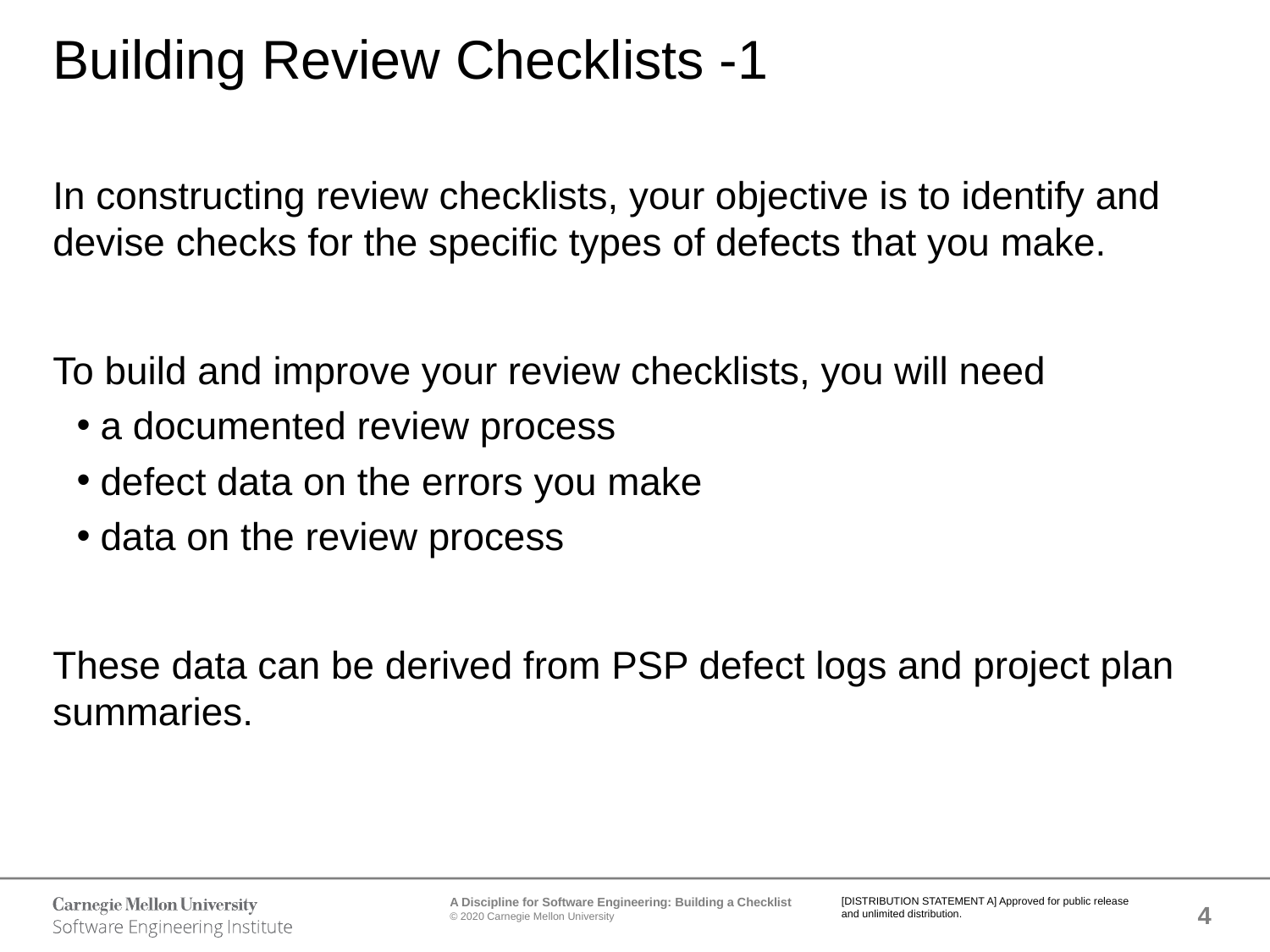

# Building Review Checklists -1
In constructing review checklists, your objective is to identify and devise checks for the specific types of defects that you make.

To build and improve your review checklists, you will need
a documented review process
defect data on the errors you make
data on the review process

These data can be derived from PSP defect logs and project plan summaries.